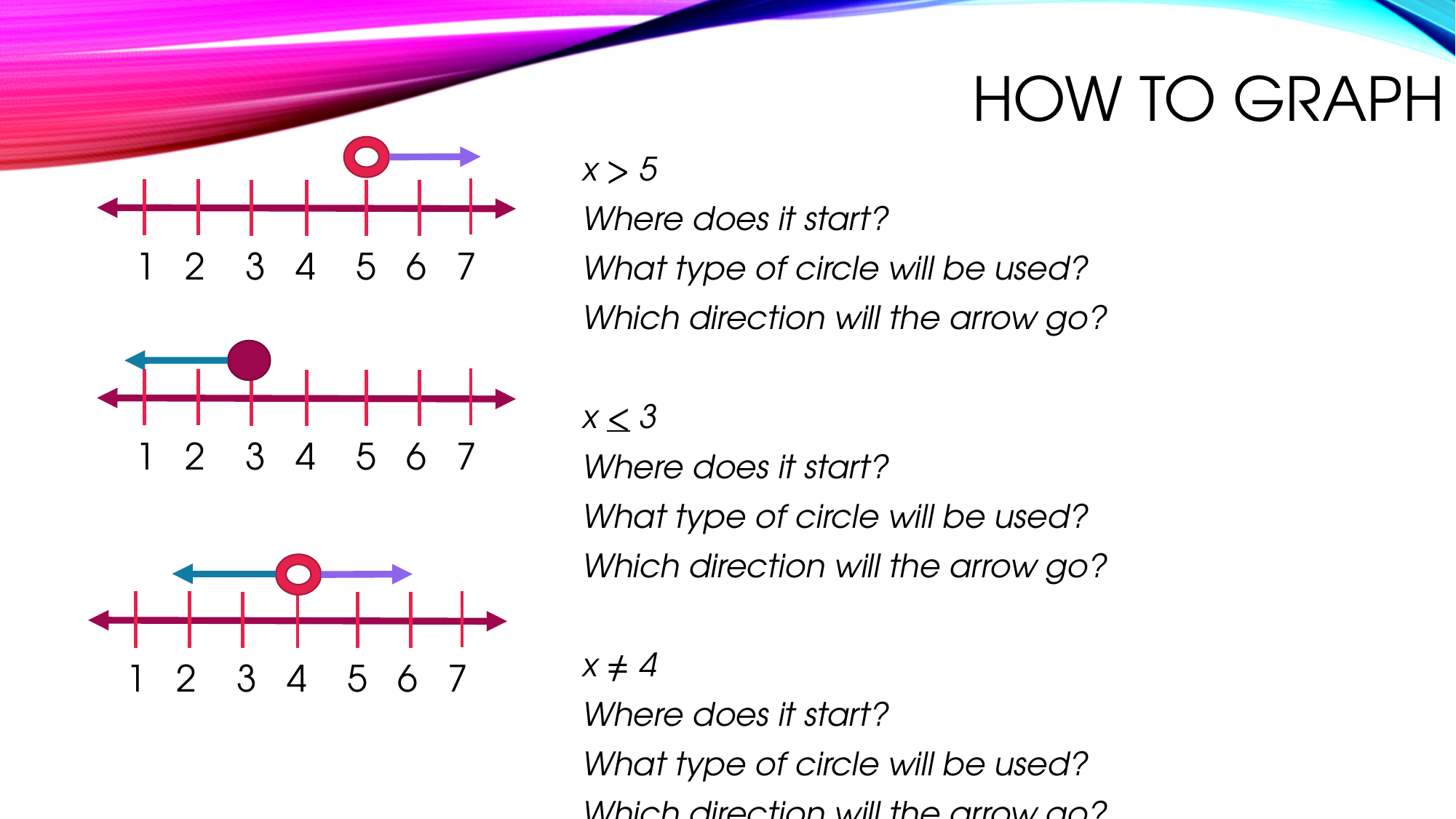

# How to Graph

x > 5
Where does it start?
What type of circle will be used?
Which direction will the arrow go?

x < 3
Where does it start?
What type of circle will be used?
Which direction will the arrow go?

x ≠ 4
Where does it start?
What type of circle will be used?
Which direction will the arrow go?

1   2    3   4    5   6   7

1   2    3   4    5   6   7

1   2    3   4    5   6   7